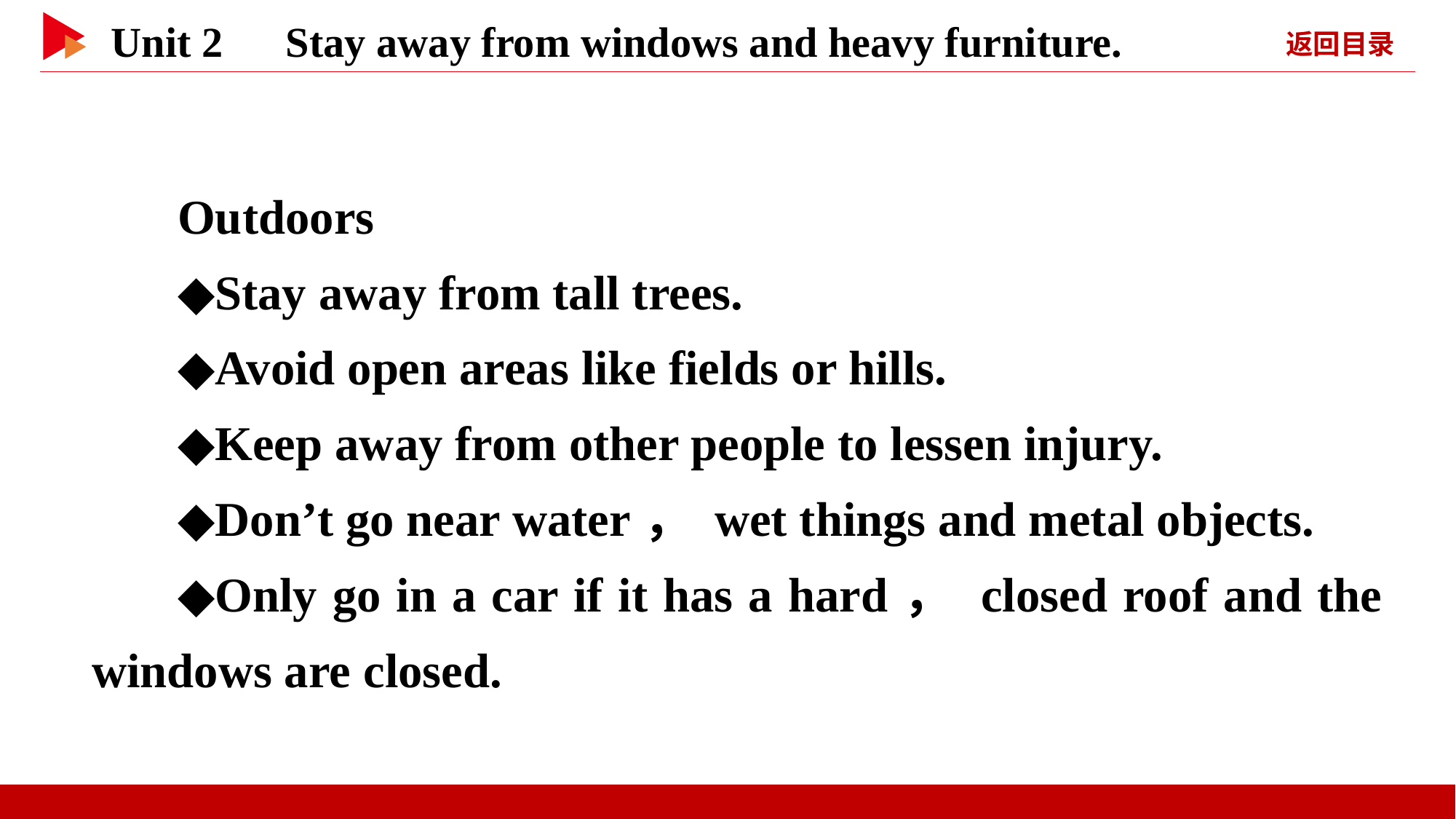

Outdoors
◆Stay away from tall trees.
◆Avoid open areas like fields or hills.
◆Keep away from other people to lessen injury.
◆Don’t go near water， wet things and metal objects.
◆Only go in a car if it has a hard， closed roof and the windows are closed.